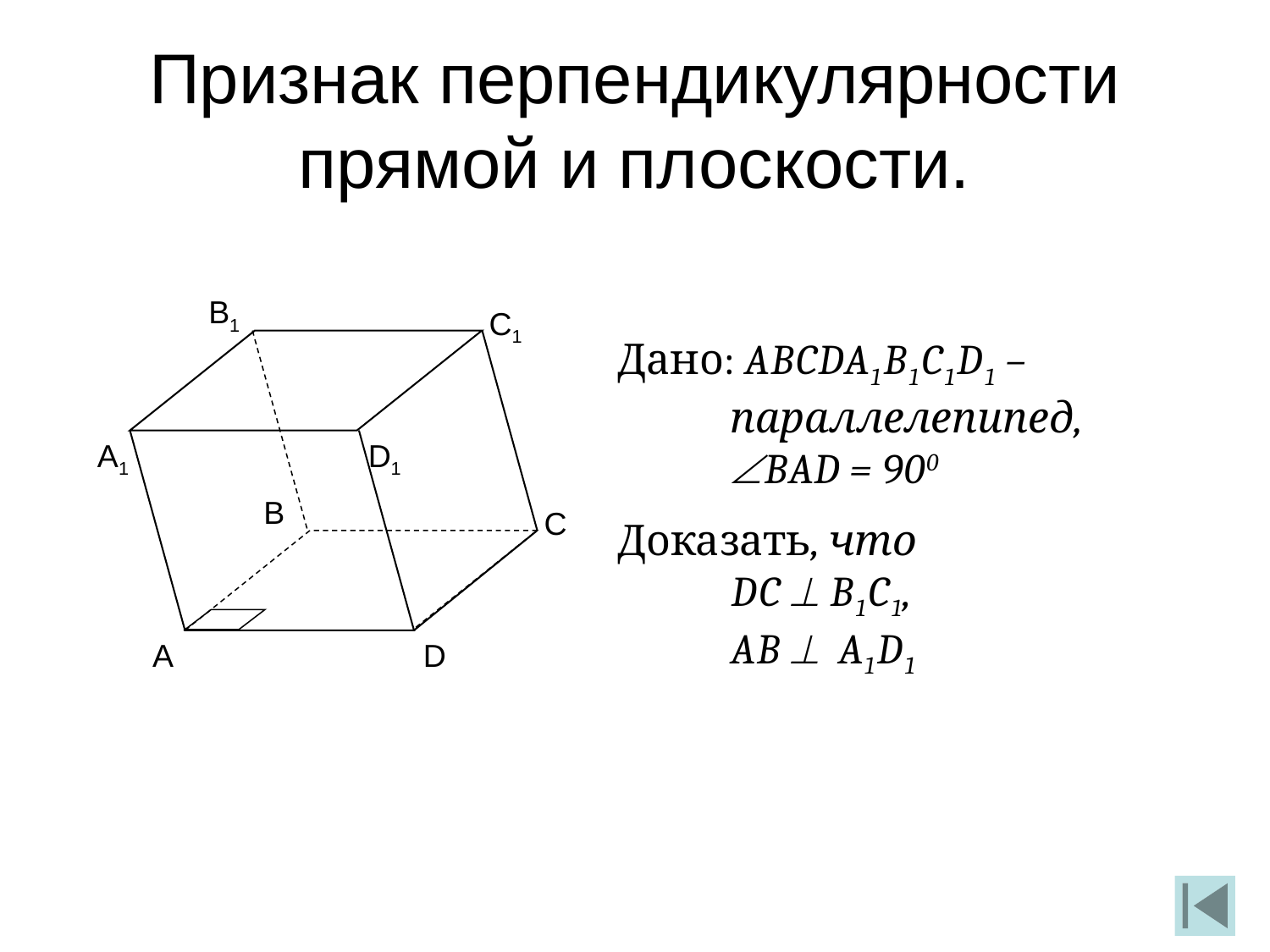

# Признак перпендикулярности прямой и плоскости.
B1
С1

А1
D1

B
С

А
D

Дано: ABCDA1B1C1D1 – параллелепипед, ∠BAD = 900
Доказать, что
DC ⊥ B1C1,
AB ⊥  A1D1